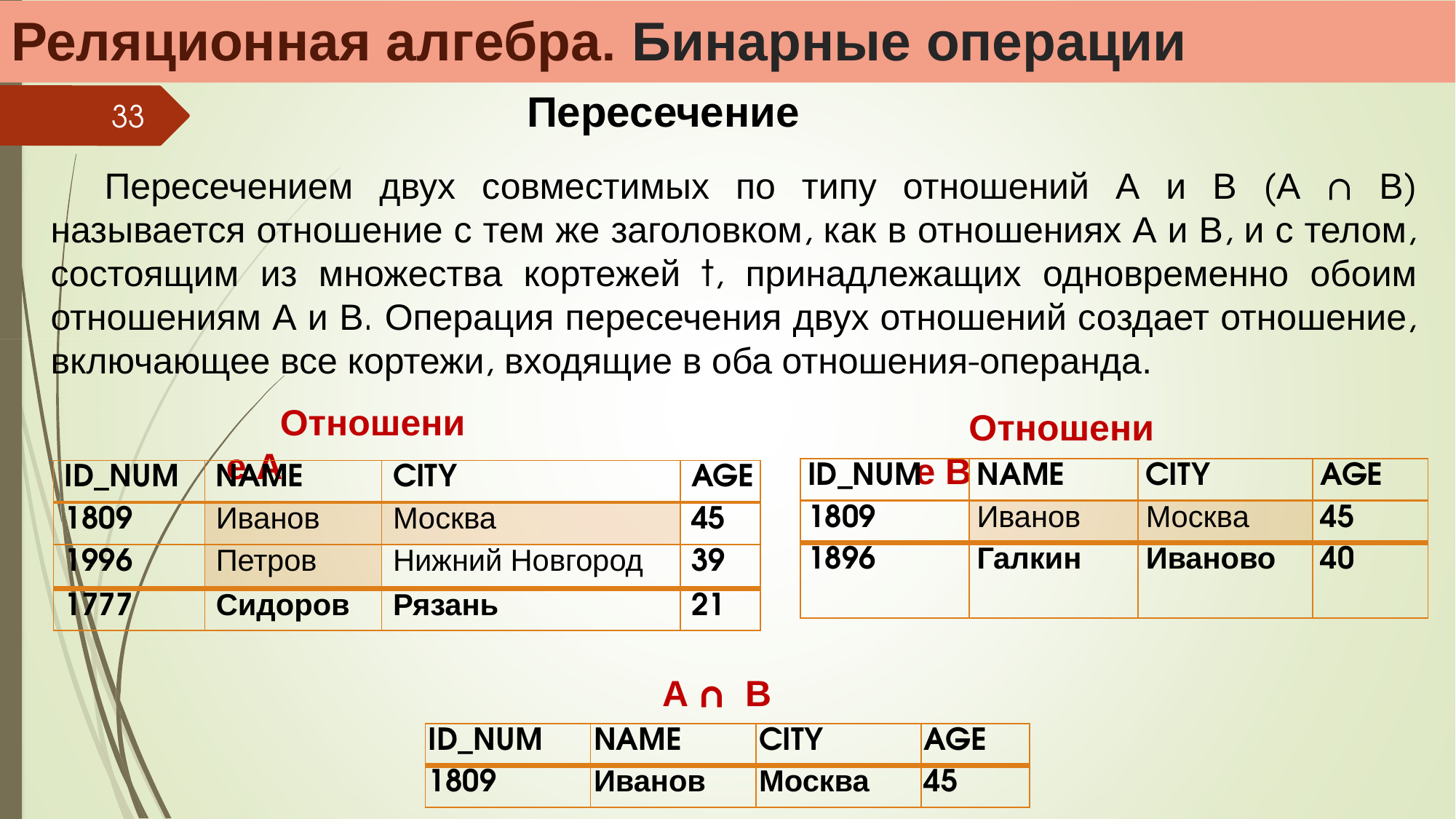

Реляционная алгебра. Бинарные операции
Пересечение
33
Пересечением двух совместимых по типу отношений А и В (А ∩ В) называется отношение с тем же заголовком, как в отношениях А и В, и с телом, состоящим из множества кортежей t, принадлежащих одновременно обоим отношениям А и В. Операция пересечения двух отношений создает отношение, включающее все кортежи, входящие в оба отношения-операнда.

Отношение А
Отношение В

| ID\_NUM | NAME | CITY | AGE |
| --- | --- | --- | --- |
| 1809 | Иванов | Москва | 45 |
| 1896 | Галкин | Иваново | 40 |
| ID\_NUM | NAME | CITY | AGE |
| --- | --- | --- | --- |
| 1809 | Иванов | Москва | 45 |
| 1996 | Петров | Нижний Новгород | 39 |
| 1777 | Сидоров | Рязань | 21 |
А ∩  В
| ID\_NUM | NAME | CITY | AGE |
| --- | --- | --- | --- |
| 1809 | Иванов | Москва | 45 |